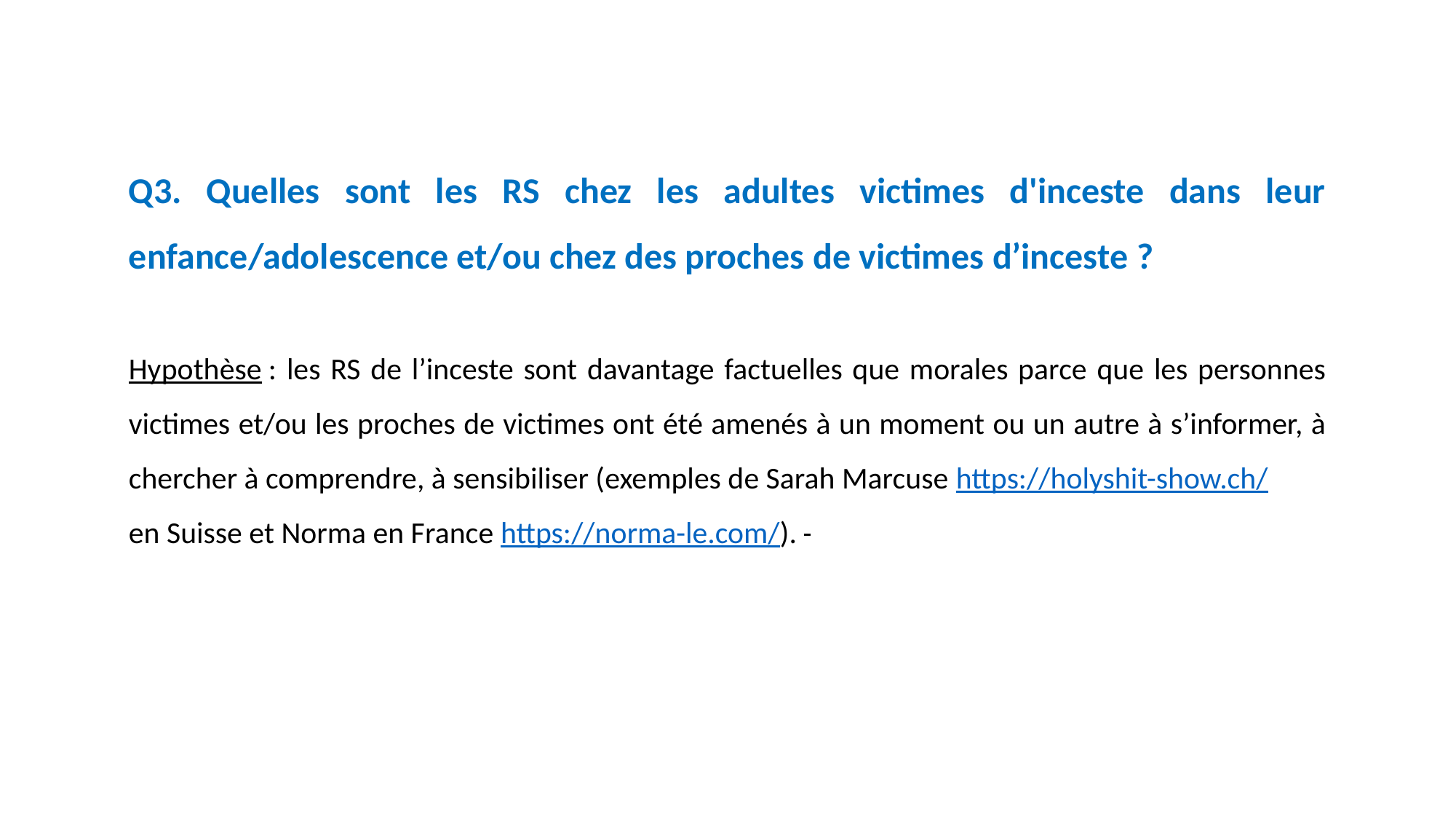

Q3. Quelles sont les RS chez les adultes victimes d'inceste dans leur enfance/adolescence et/ou chez des proches de victimes d’inceste ?

Hypothèse : les RS de l’inceste sont davantage factuelles que morales parce que les personnes victimes et/ou les proches de victimes ont été amenés à un moment ou un autre à s’informer, à chercher à comprendre, à sensibiliser (exemples de Sarah Marcuse https://holyshit-show.ch/
en Suisse et Norma en France https://norma-le.com/).